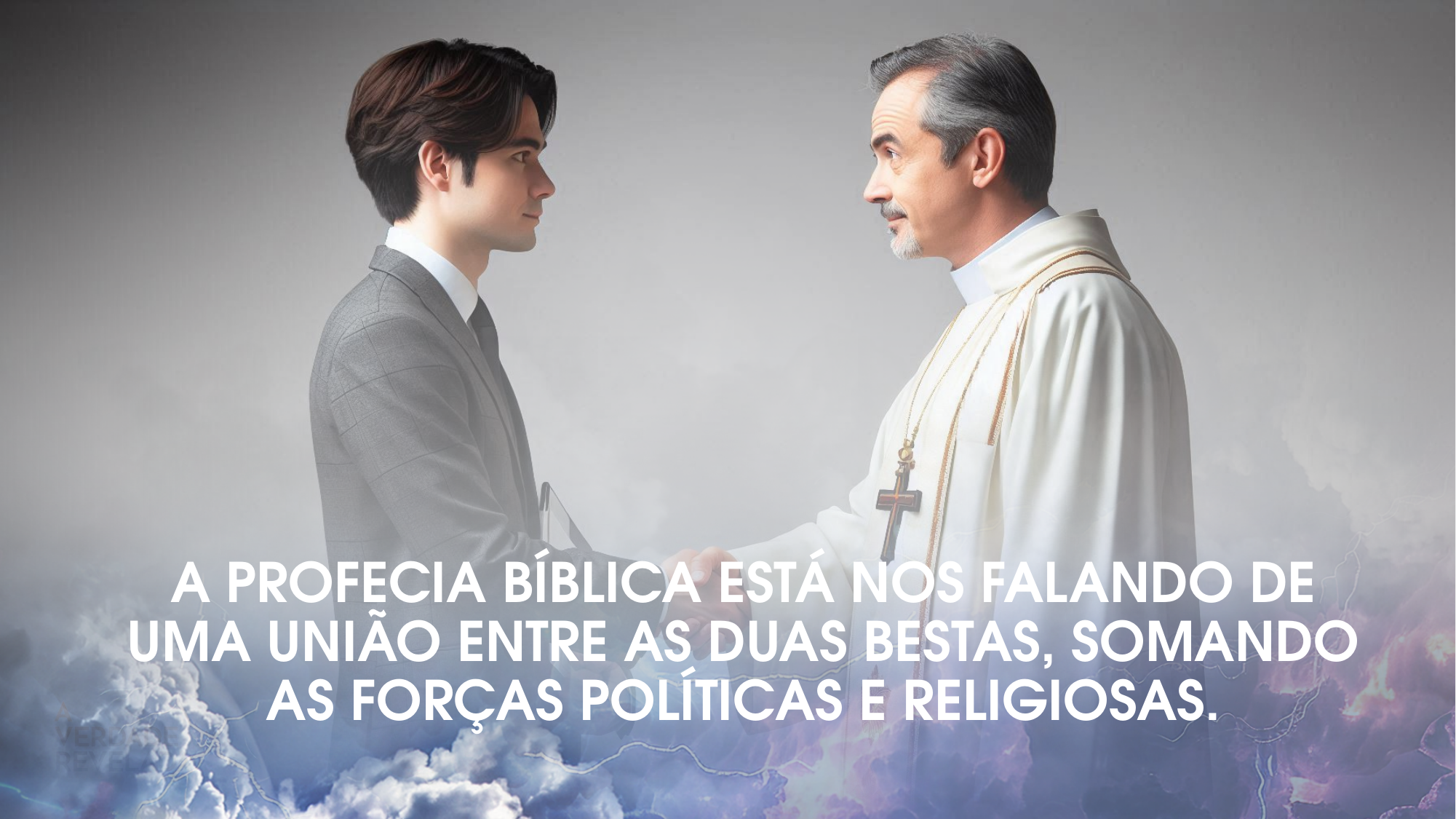

# A PROFECIA BÍBLICA ESTÁ NOS FALANDO DE UMA UNIÃO ENTRE AS DUAS BESTAS, SOMANDO AS FORÇAS POLÍTICAS E RELIGIOSAS.